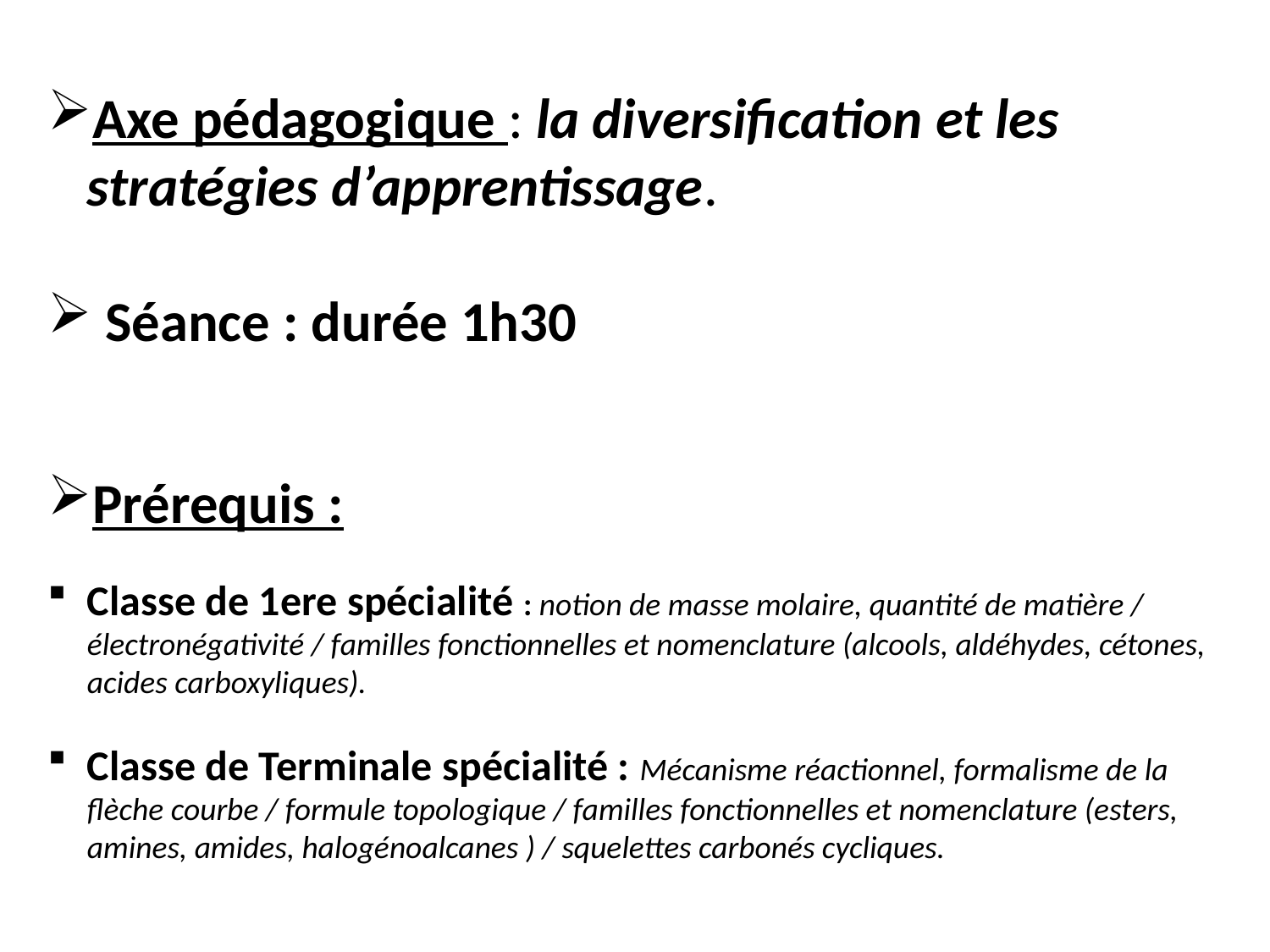

Axe pédagogique : la diversification et les stratégies d’apprentissage.

 Séance : durée 1h30

Prérequis :

Classe de 1ere spécialité : notion de masse molaire, quantité de matière / électronégativité / familles fonctionnelles et nomenclature (alcools, aldéhydes, cétones, acides carboxyliques).

Classe de Terminale spécialité : Mécanisme réactionnel, formalisme de la flèche courbe / formule topologique / familles fonctionnelles et nomenclature (esters, amines, amides, halogénoalcanes ) / squelettes carbonés cycliques.